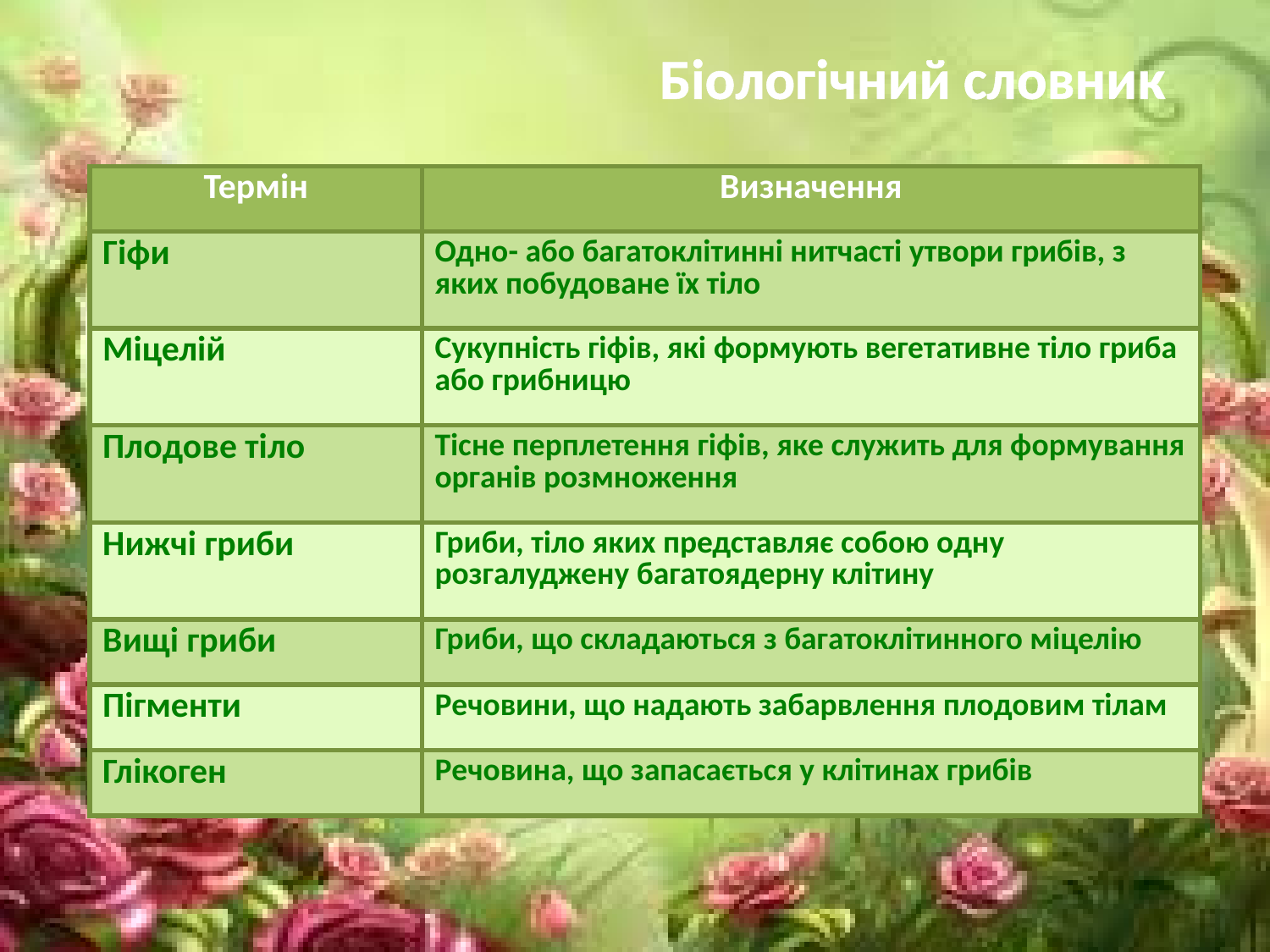

Біологічний словник
| Термін | Визначення |
| --- | --- |
| Гіфи | Одно- або багатоклітинні нитчасті утвори грибів, з яких побудоване їх тіло |
| Міцелій | Сукупність гіфів, які формують вегетативне тіло гриба або грибницю |
| Плодове тіло | Тісне перплетення гіфів, яке служить для формування органів розмноження |
| Нижчі гриби | Гриби, тіло яких представляє собою одну розгалуджену багатоядерну клітину |
| Вищі гриби | Гриби, що складаються з багатоклітинного міцелію |
| Пігменти | Речовини, що надають забарвлення плодовим тілам |
| Глікоген | Речовина, що запасається у клітинах грибів |